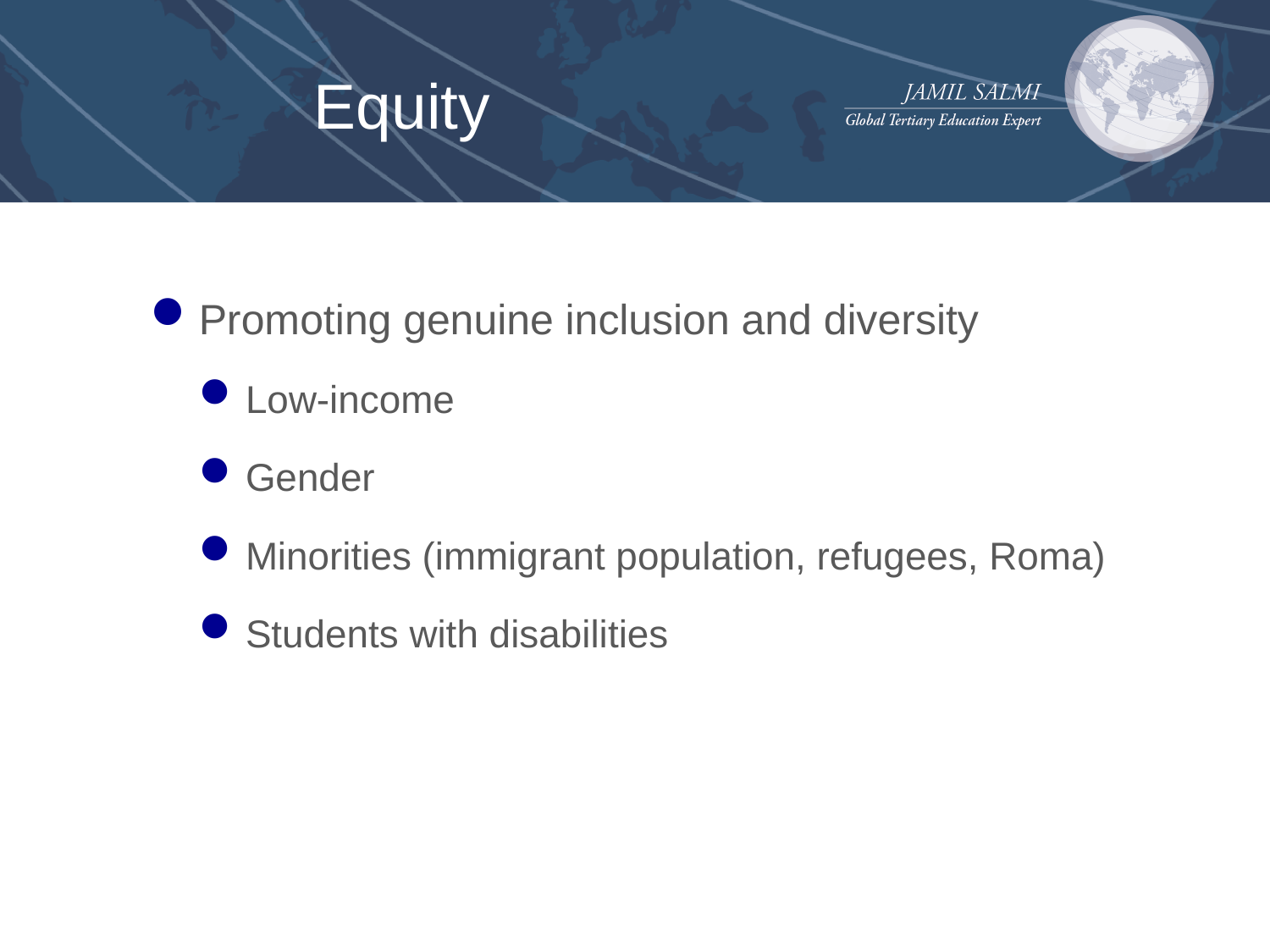

# Equity
Promoting genuine inclusion and diversity
Low-income
Gender
Minorities (immigrant population, refugees, Roma)
Students with disabilities